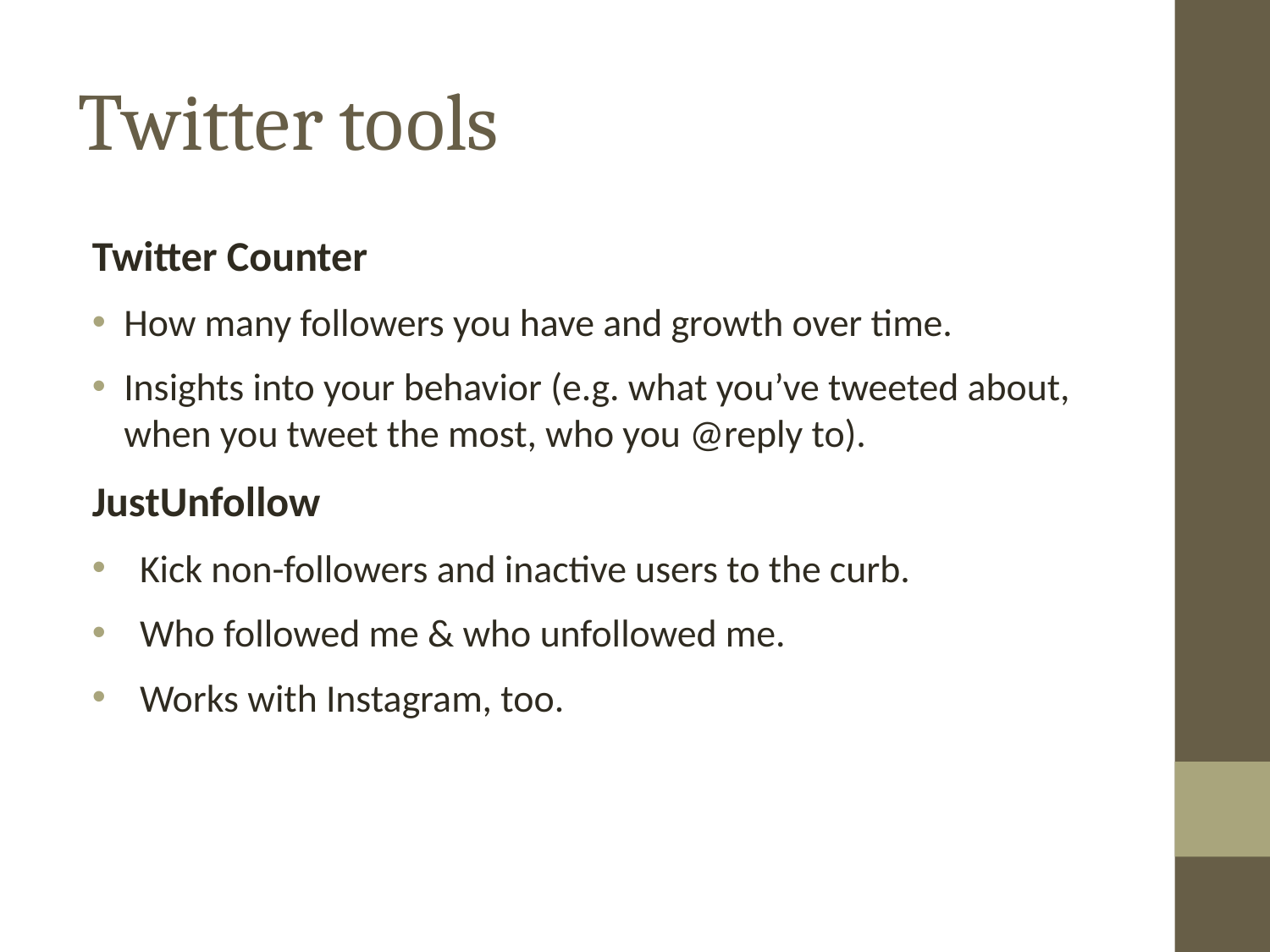

# Twitter tools
Twitter Counter
How many followers you have and growth over time.
Insights into your behavior (e.g. what you’ve tweeted about, when you tweet the most, who you @reply to).
JustUnfollow
Kick non-followers and inactive users to the curb.
Who followed me & who unfollowed me.
Works with Instagram, too.